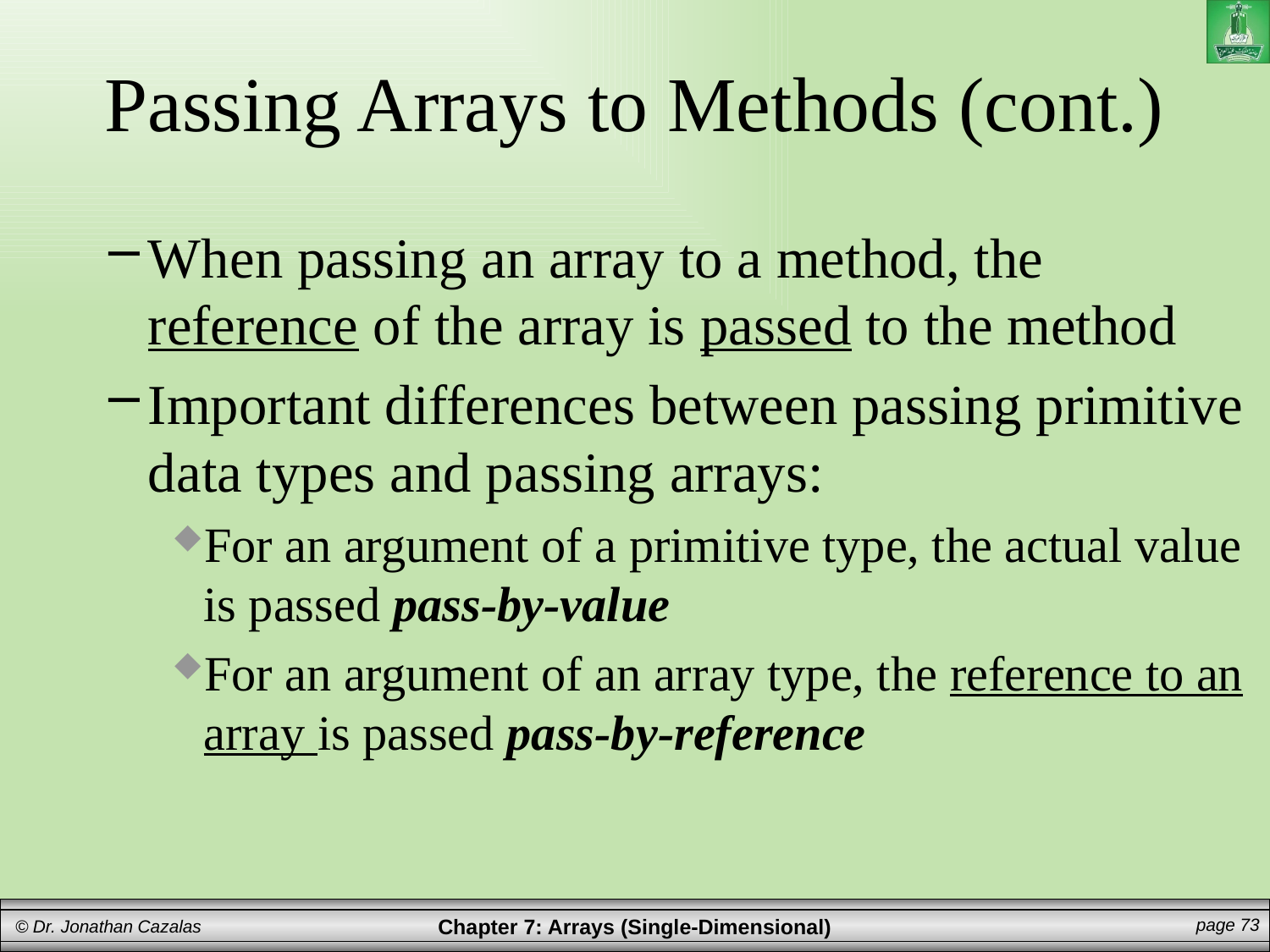

# Passing Arrays to Methods (cont.)
When passing an array to a method, the reference of the array is passed to the method
Important differences between passing primitive data types and passing arrays:
For an argument of a primitive type, the actual value is passed pass-by-value
For an argument of an array type, the reference to an array is passed pass-by-reference